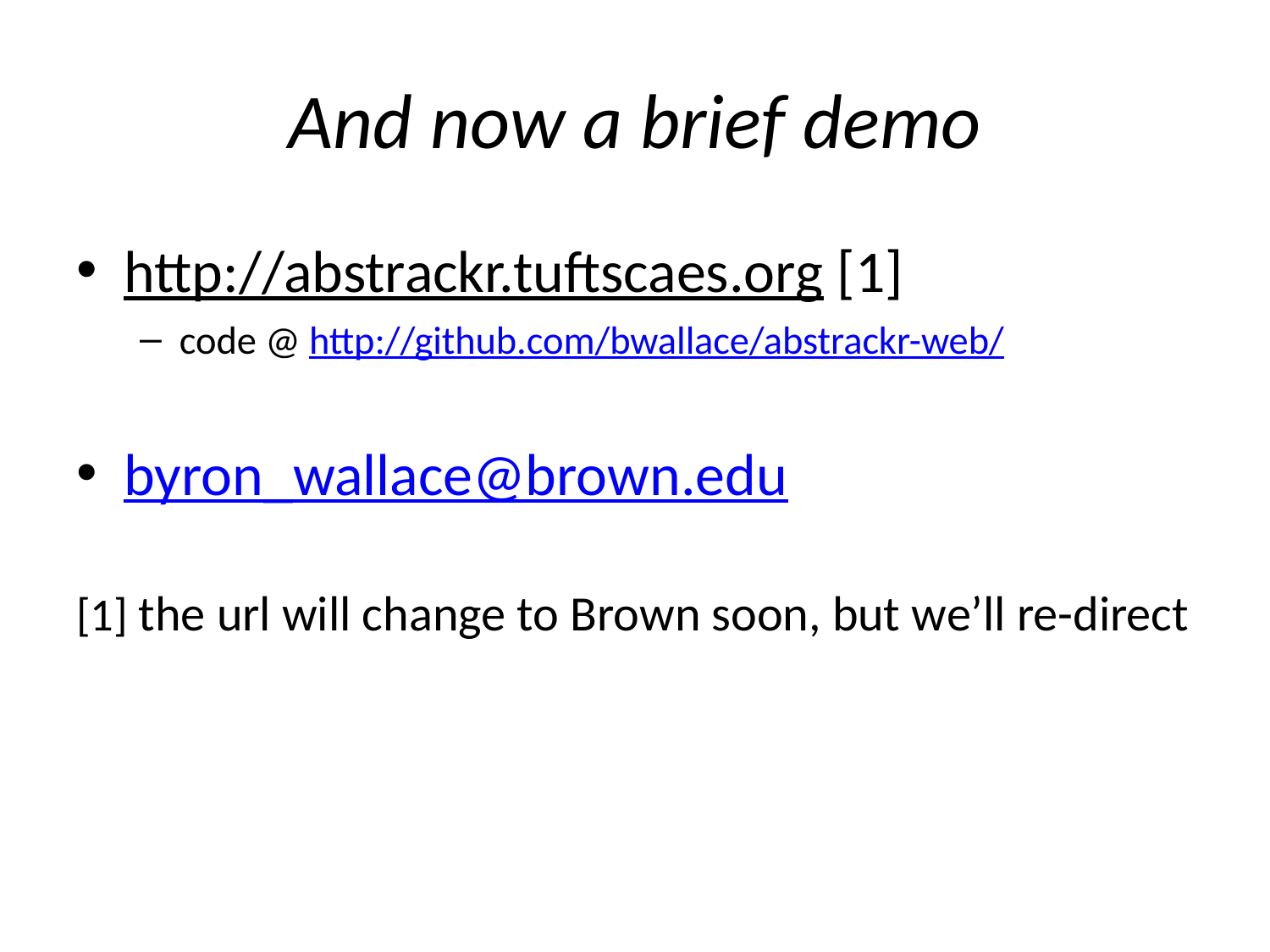

# And now a brief demo
http://abstrackr.tuftscaes.org [1]
code @ http://github.com/bwallace/abstrackr-web/
byron_wallace@brown.edu

[1] the url will change to Brown soon, but we’ll re-direct